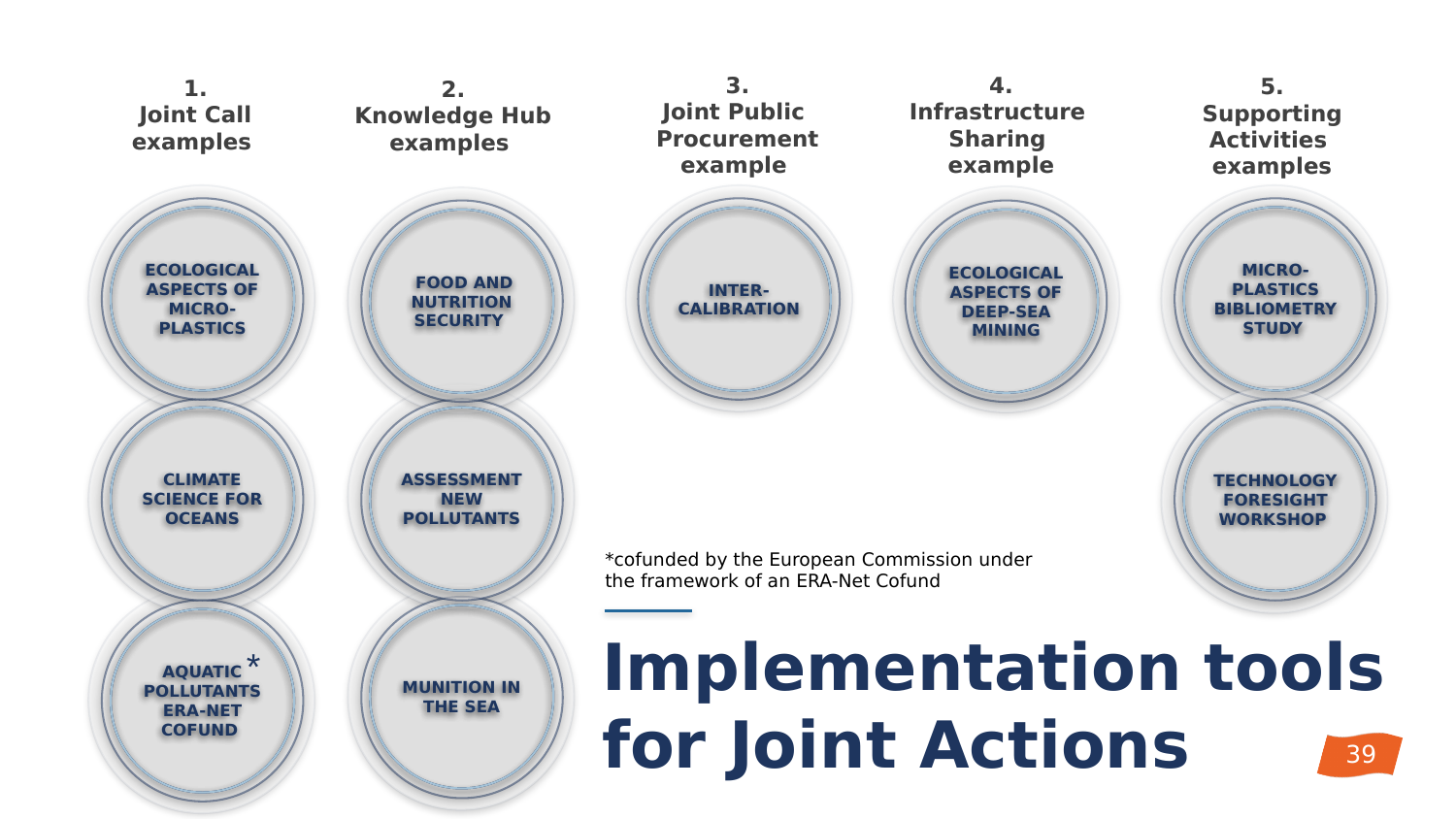

3.
Joint Public
Procurement
example
3.
Joint Public
Procurement
example
4.
Infrastructure
Sharing
example
4.
Infrastructure
Sharing
example
5.
Supporting Activities
examples
5.
Supporting Activities
examples
1.
Joint Call
examples
1.
Joint Call
examples
2.
Knowledge Hub
examples
2.
Knowledge Hub
examples

Ecological aspects of Micro-
plastics
Ecological aspects of Micro-
plastics
Micro-plastics bibliometry study
Micro-plastics bibliometry study
Inter-
calibration
Inter-
calibration
 Food and Nutrition Security
 Food and Nutrition Security
Ecological Aspects of deep-sea mining
Ecological Aspects of deep-sea mining

Climate science for oceans
Climate science for oceans
Assessment
New Pollutants
Assessment
New Pollutants
Technology foresight workshop
Technology foresight workshop
*cofunded by the European Commission under
the framework of an ERA-Net Cofund

Munition in the Sea
Munition in the Sea
# Implementation tools for Joint Actions
Aquatic pollutants ERA-Net
cofund
Aquatic pollutants ERA-Net
cofund
*
39